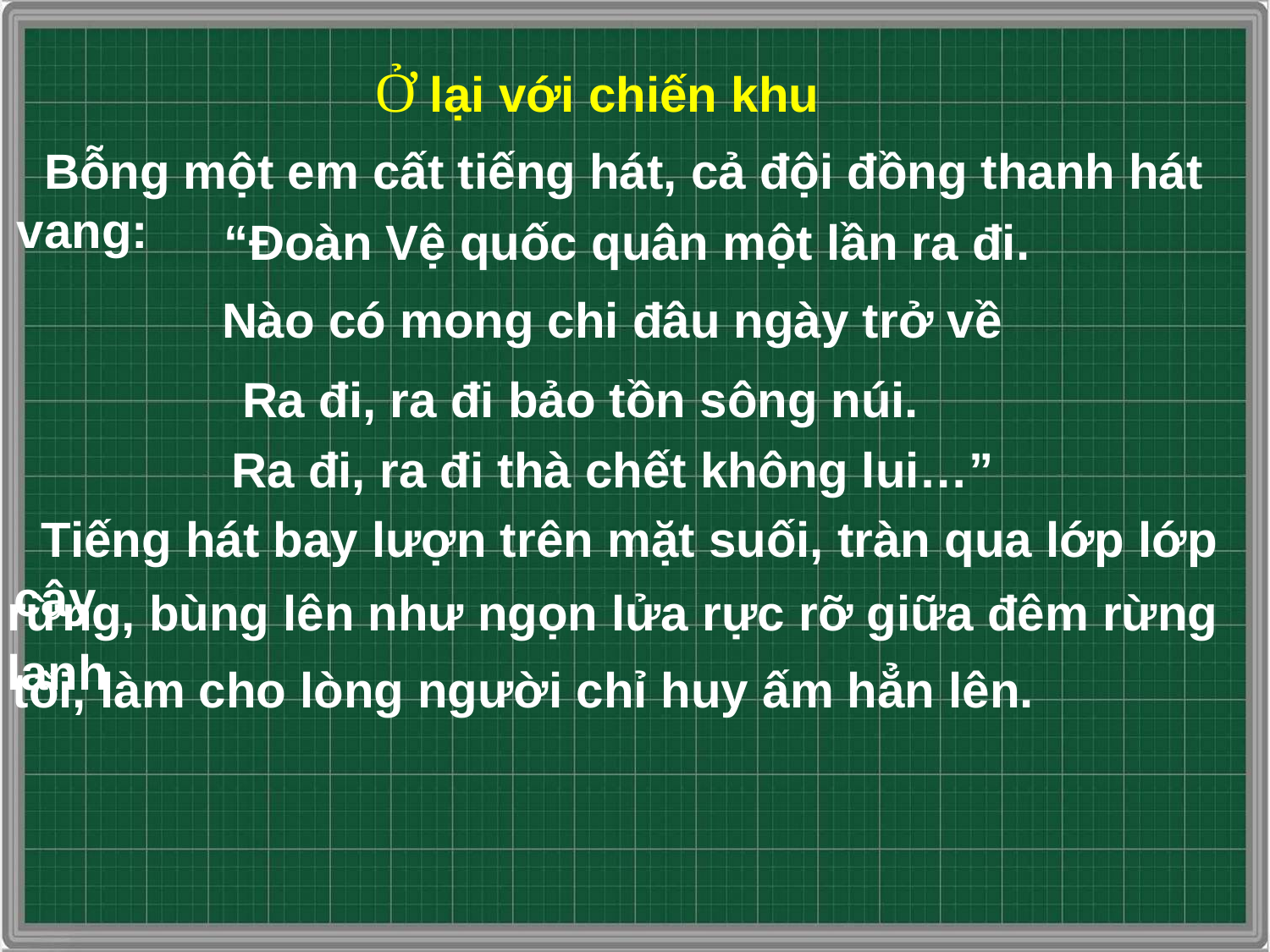

Ở lại với chiến khu
  Bỗng một em cất tiếng hát, cả đội đồng thanh hát vang:

“Đoàn Vệ quốc quân một lần ra đi.
Nào có mong chi đâu ngày trở về
Ra đi, ra đi bảo tồn sông núi.
 Ra đi, ra đi thà chết không lui…”
  Tiếng hát bay lượn trên mặt suối, tràn qua lớp lớp cây
rừng, bùng lên như ngọn lửa rực rỡ giữa đêm rừng lạnh
tối, làm cho lòng người chỉ huy ấm hẳn lên.